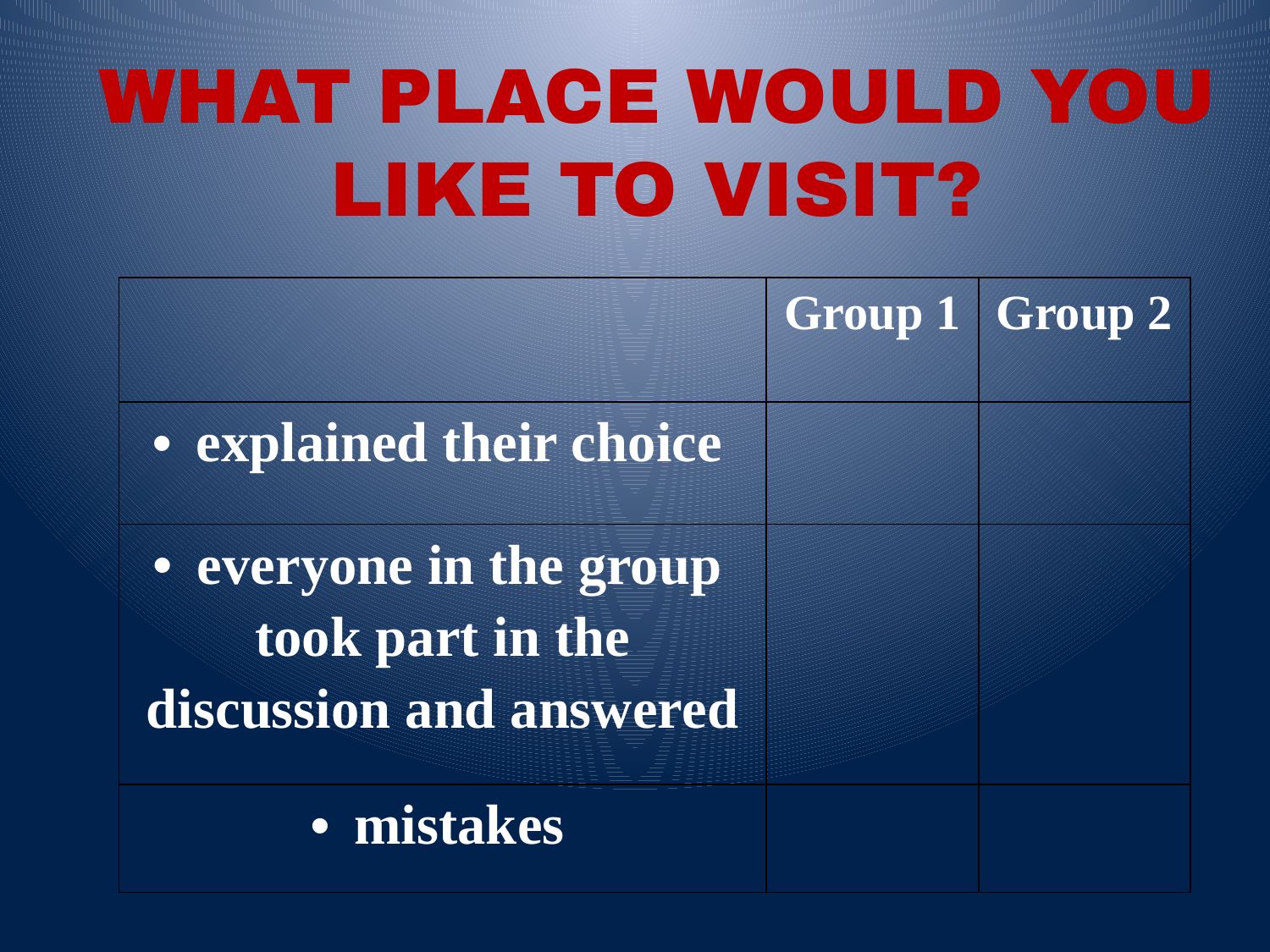

WHAT PLACE WOULD YOU LIKE TO VISIT?
|  | Group 1 | Group 2 |
| --- | --- | --- |
| explained their choice |  |  |
| everyone in the group took part in the discussion and answered |  |  |
| mistakes |  |  |